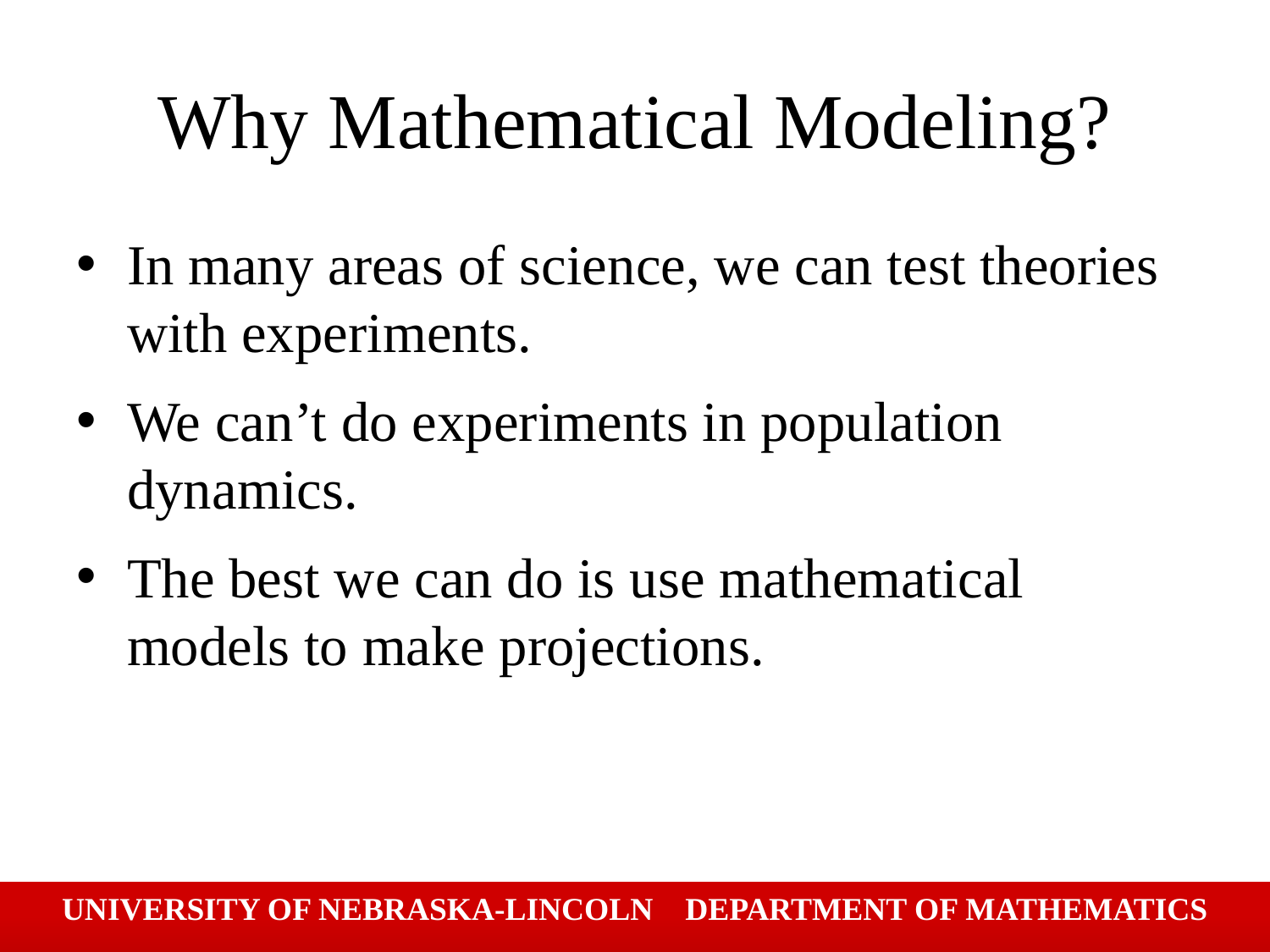

# Why Mathematical Modeling?
In many areas of science, we can test theories with experiments.
We can’t do experiments in population dynamics.
The best we can do is use mathematical models to make projections.